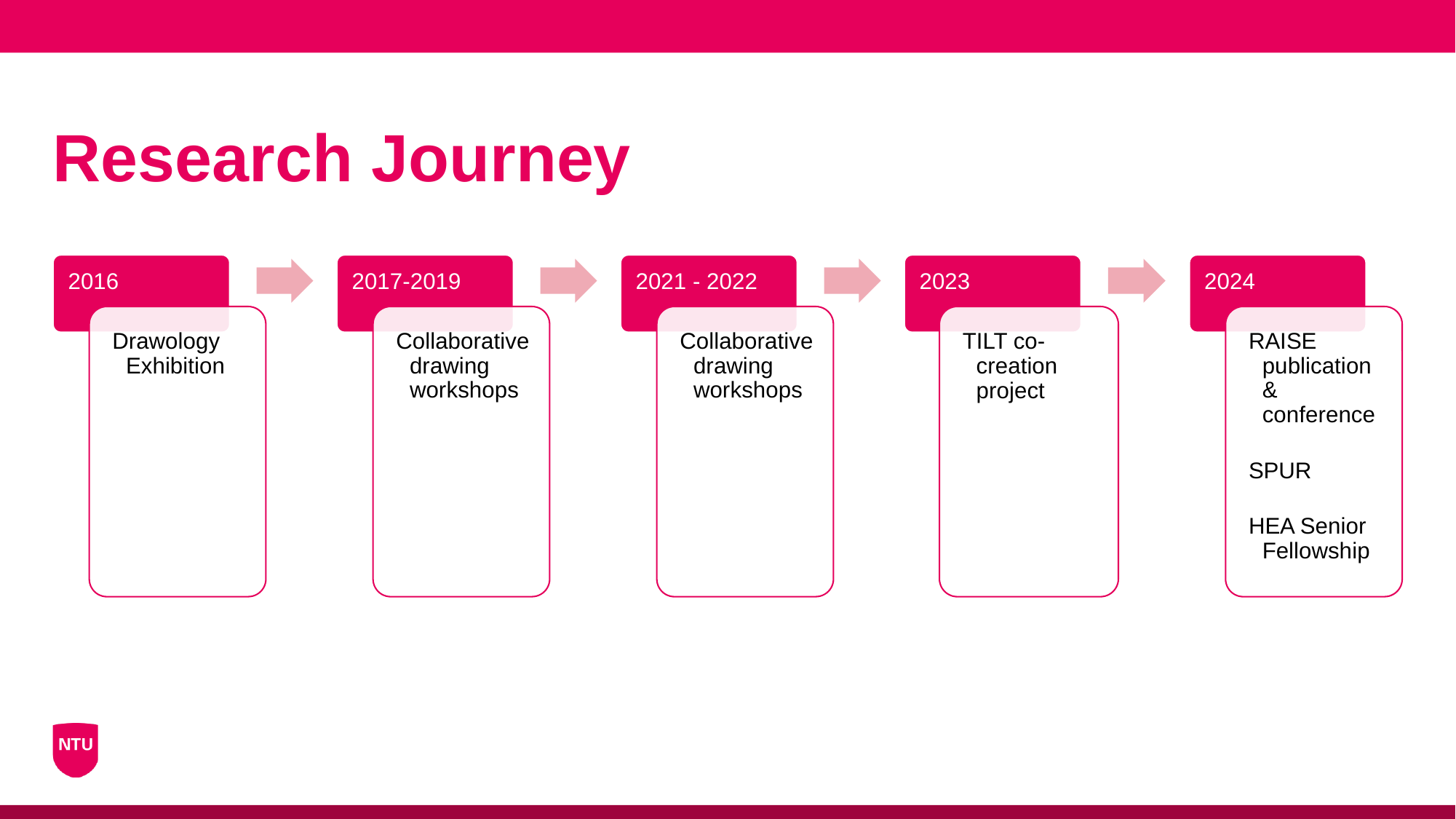

2016
Drawology Exhibition

2017-2019
Collaborative drawing workshops

2021 - 2022
Collaborative drawing workshops

2023
TILT co-creation project

2024
RAISE publication & conference

SPUR

HEA Senior Fellowship

# Research Journey